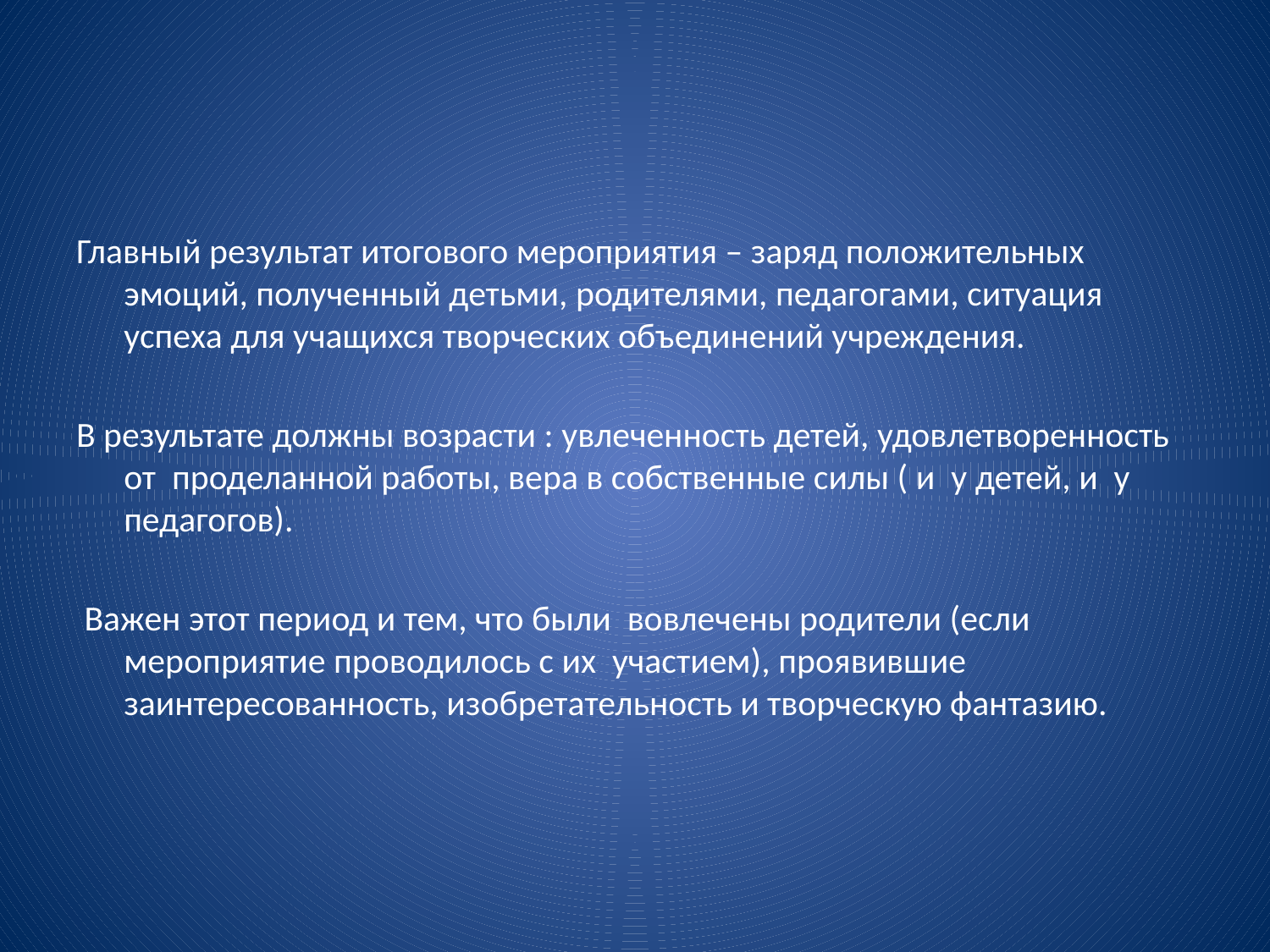

#
Главный результат итогового мероприятия – заряд положительных эмоций, полученный детьми, родителями, педагогами, ситуация успеха для учащихся творческих объединений учреждения.

В результате должны возрасти : увлеченность детей, удовлетворенность от  проделанной работы, вера в собственные силы ( и  у детей, и  у педагогов).

 Важен этот период и тем, что были  вовлечены родители (если мероприятие проводилось с их  участием), проявившие заинтересованность, изобретательность и творческую фантазию.